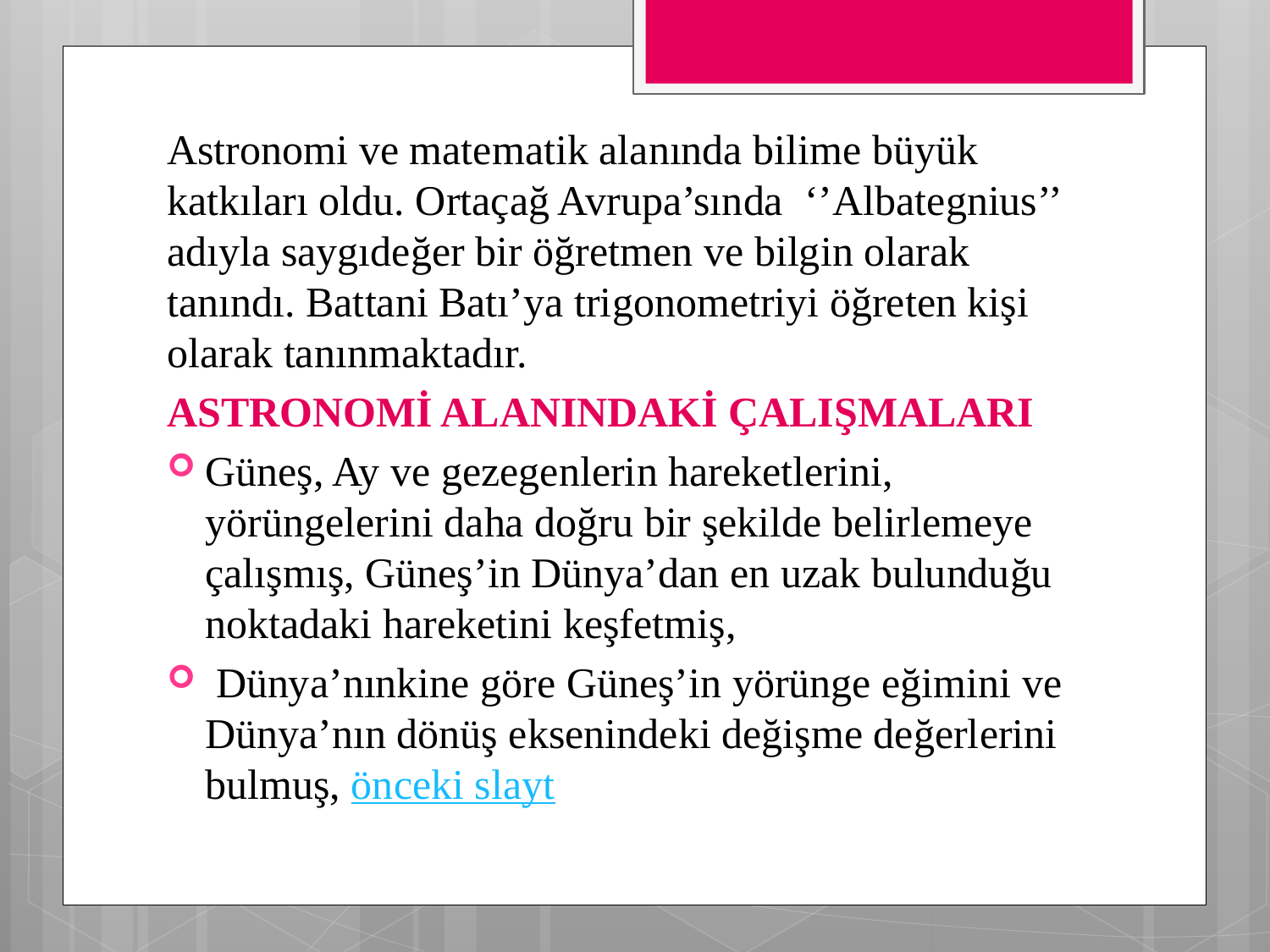

Astronomi ve matematik alanında bilime büyük katkıları oldu. Ortaçağ Avrupa’sında  ‘’Albategnius’’  adıyla saygıdeğer bir öğretmen ve bilgin olarak tanındı. Battani Batı’ya trigonometriyi öğreten kişi olarak tanınmaktadır.
ASTRONOMİ ALANINDAKİ ÇALIŞMALARI
Güneş, Ay ve gezegenlerin hareketlerini, yörüngelerini daha doğru bir şekilde belirlemeye çalışmış, Güneş’in Dünya’dan en uzak bulunduğu noktadaki hareketini keşfetmiş,
 Dünya’nınkine göre Güneş’in yörünge eğimini ve Dünya’nın dönüş eksenindeki değişme değerlerini bulmuş, önceki slayt